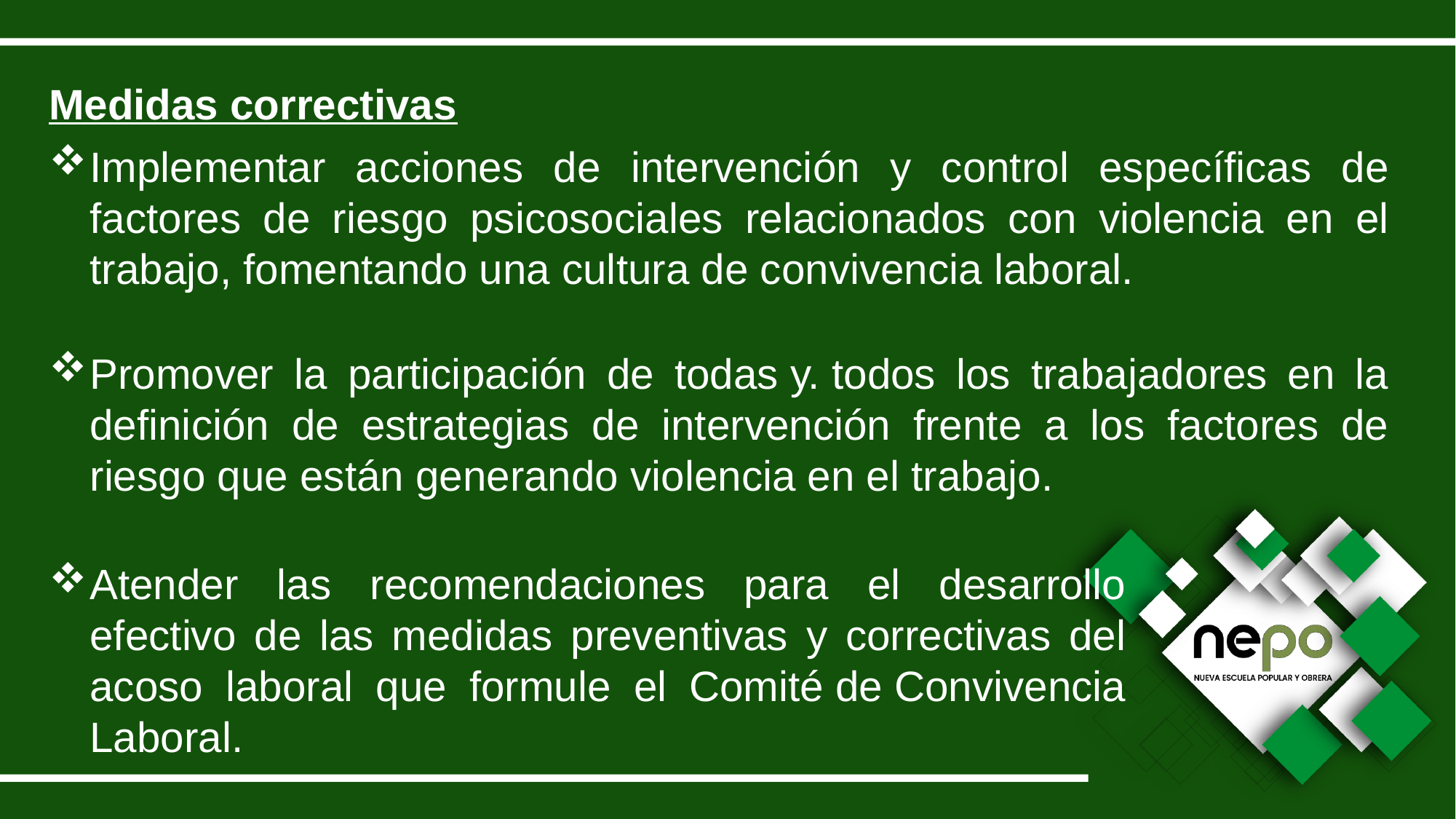

Medidas correctivas
Implementar acciones de intervención y control específicas de factores de riesgo psicosociales relacionados con violencia en el trabajo, fomentando una cultura de convivencia laboral.
Promover la participación de todas y. todos los trabajadores en la definición de estrategias de intervención frente a los factores de riesgo que están generando violencia en el trabajo.
Atender las recomendaciones para el desarrollo efectivo de las medidas preventivas y correctivas del acoso laboral que formule el Comité de Convivencia Laboral.